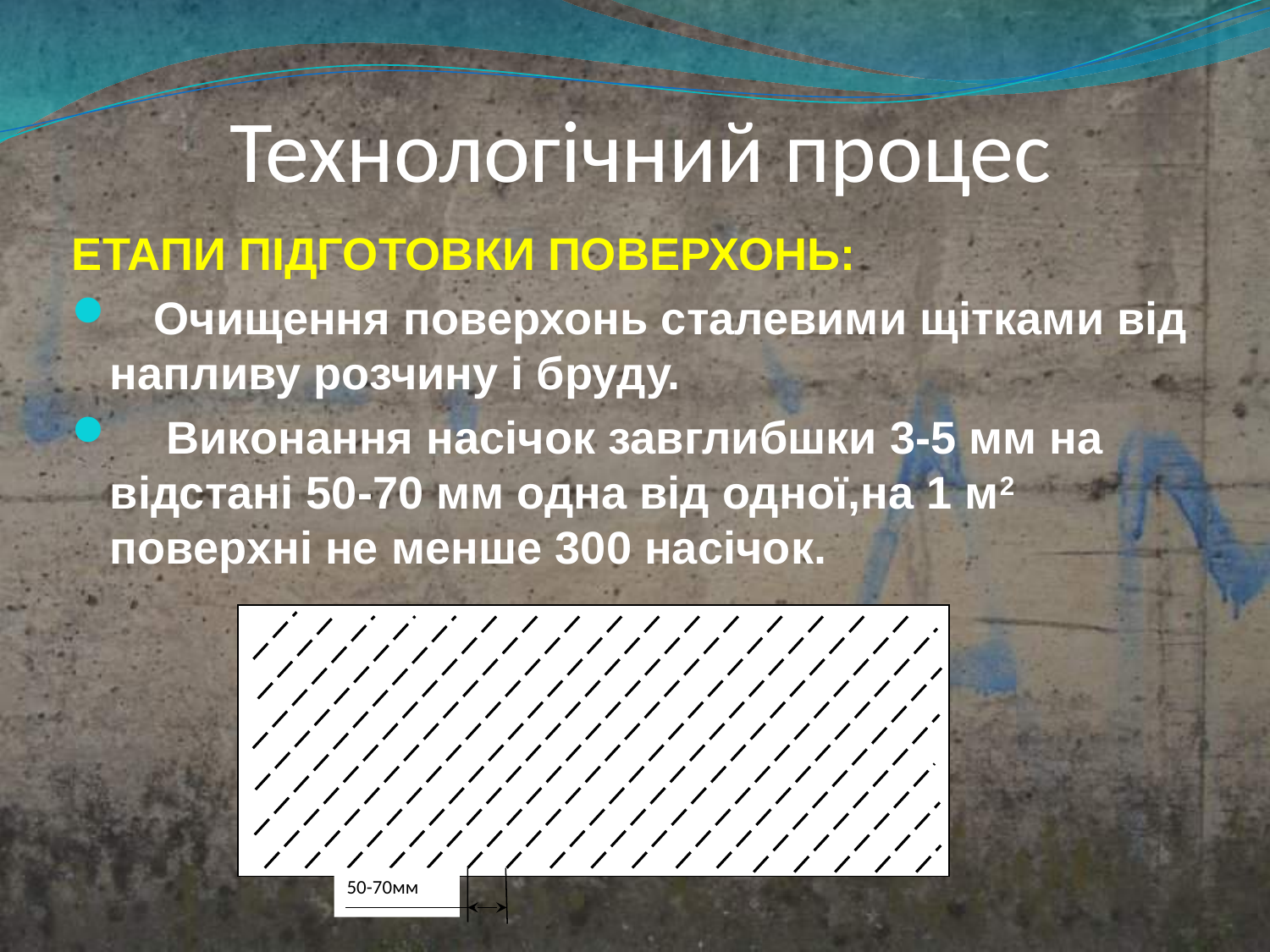

# Технологічний процес
ЕТАПИ ПІДГОТОВКИ ПОВЕРХОНЬ:
   Очищення поверхонь сталевими щітками від напливу розчину і бруду.
    Виконання насічок завглибшки 3-5 мм на відстані 50-70 мм одна від одної,на 1 м2 поверхні не менше 300 насічок.

50-70мм